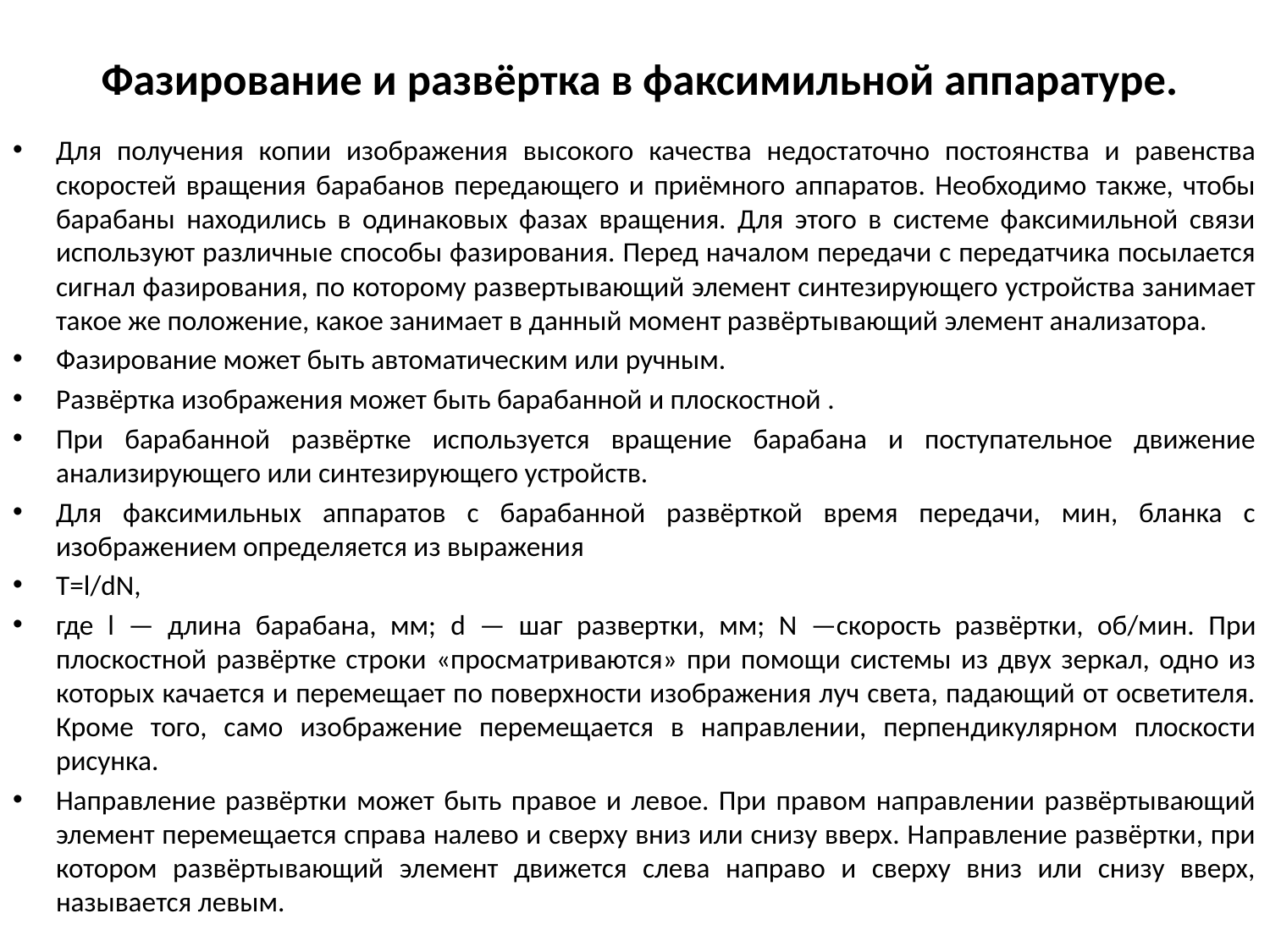

# Фазирование и развёртка в факсимильной аппаратуре.
Для получения копии изображения высокого качества недостаточно постоянства и равенства скоростей вращения барабанов передающего и приёмного аппаратов. Необходимо также, чтобы барабаны находились в одинаковых фазах вращения. Для этого в системе факсимильной связи используют различные способы фазирования. Перед началом передачи с передатчика посылается сигнал фазирования, по которому развертывающий элемент синтезирующего устройства занимает такое же положение, какое занимает в данный момент развёртывающий элемент анализатора.
Фазирование может быть автоматическим или ручным.
Развёртка изображения может быть барабанной и плоскостной .
При барабанной развёртке используется вращение барабана и поступательное движение анализирующего или синтезирующего устройств.
Для факсимильных аппаратов с барабанной развёрткой время передачи, мин, бланка с изображением определяется из выражения
T=l/dN,
где l — длина барабана, мм; d — шаг развертки, мм; N —скорость развёртки, об/мин. При плоскостной развёртке строки «просматриваются» при помощи системы из двух зеркал, одно из которых качается и перемещает по поверхности изображения луч света, падающий от осветителя. Кроме того, само изображение перемещается в направлении, перпендикулярном плоскости рисунка.
Направление развёртки может быть правое и левое. При правом направлении развёртывающий элемент перемещается справа налево и сверху вниз или снизу вверх. Направление развёртки, при котором развёртывающий элемент движется слева направо и сверху вниз или снизу вверх, называется левым.